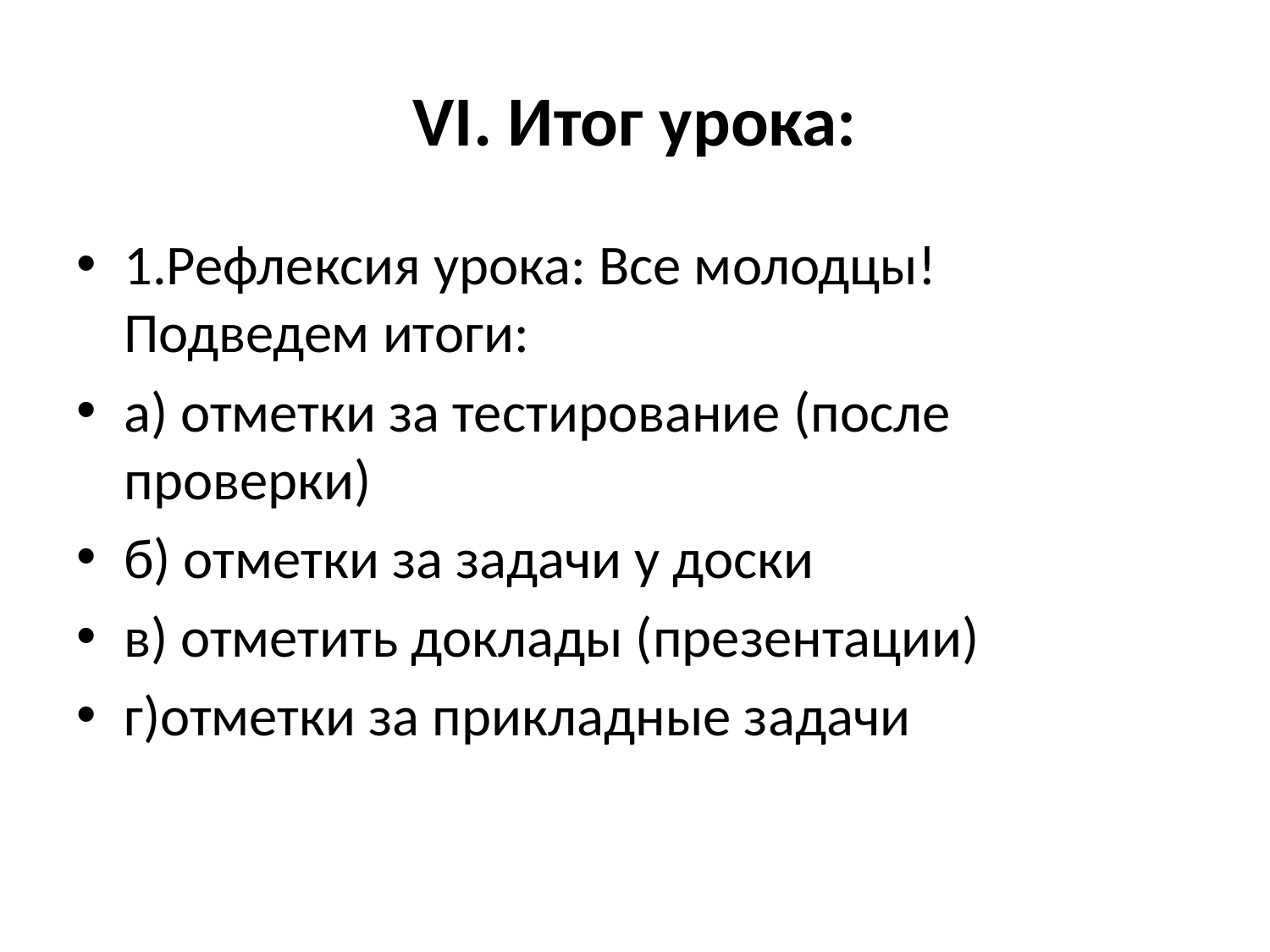

# VI. Итог урока:
1.Рефлексия урока: Все молодцы! Подведем итоги:
а) отметки за тестирование (после проверки)
б) отметки за задачи у доски
в) отметить доклады (презентации)
г)отметки за прикладные задачи